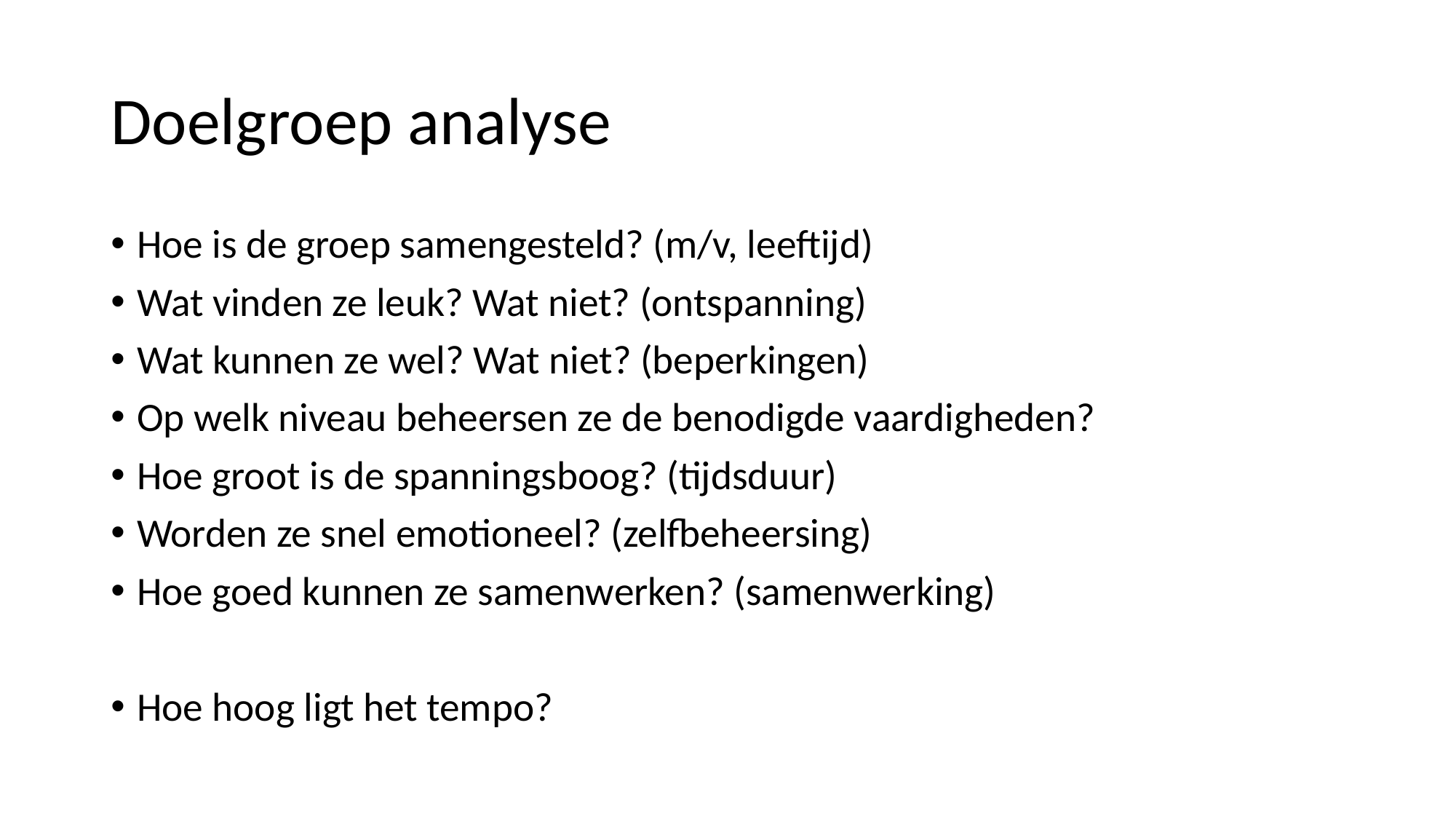

# Doelgroep analyse
Hoe is de groep samengesteld? (m/v, leeftijd)
Wat vinden ze leuk? Wat niet? (ontspanning)
Wat kunnen ze wel? Wat niet? (beperkingen)
Op welk niveau beheersen ze de benodigde vaardigheden?
Hoe groot is de spanningsboog? (tijdsduur)
Worden ze snel emotioneel? (zelfbeheersing)
Hoe goed kunnen ze samenwerken? (samenwerking)

Hoe hoog ligt het tempo?